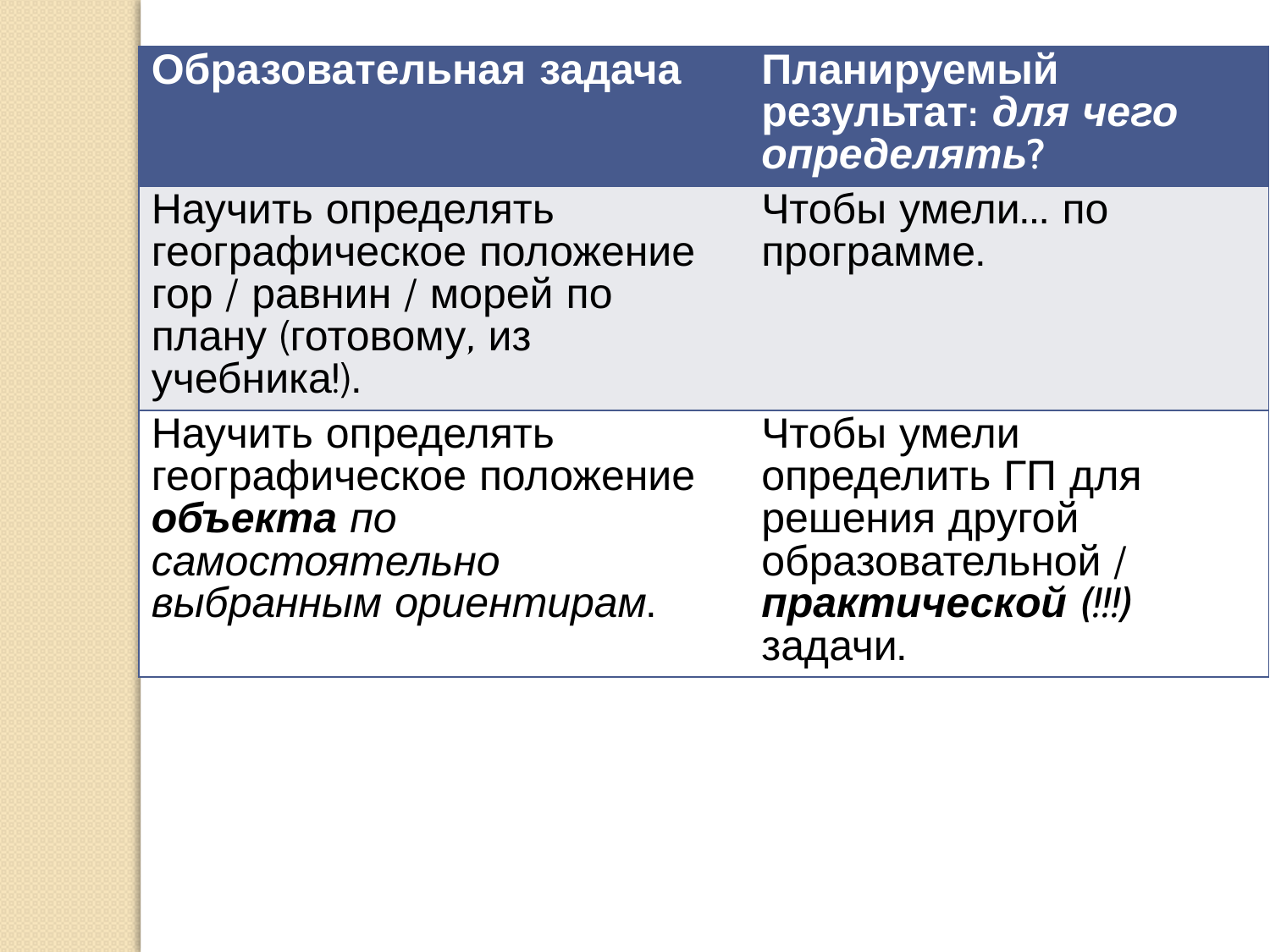

| Образовательная задача | Планируемый результат: для чего определять? |
| --- | --- |
| Научить определять географическое положение гор / равнин / морей по плану (готовому, из учебника!). | Чтобы умели… по программе. |
| Научить определять географическое положение объекта по самостоятельно выбранным ориентирам. | Чтобы умели определить ГП для решения другой образовательной / практической (!!!) задачи. |